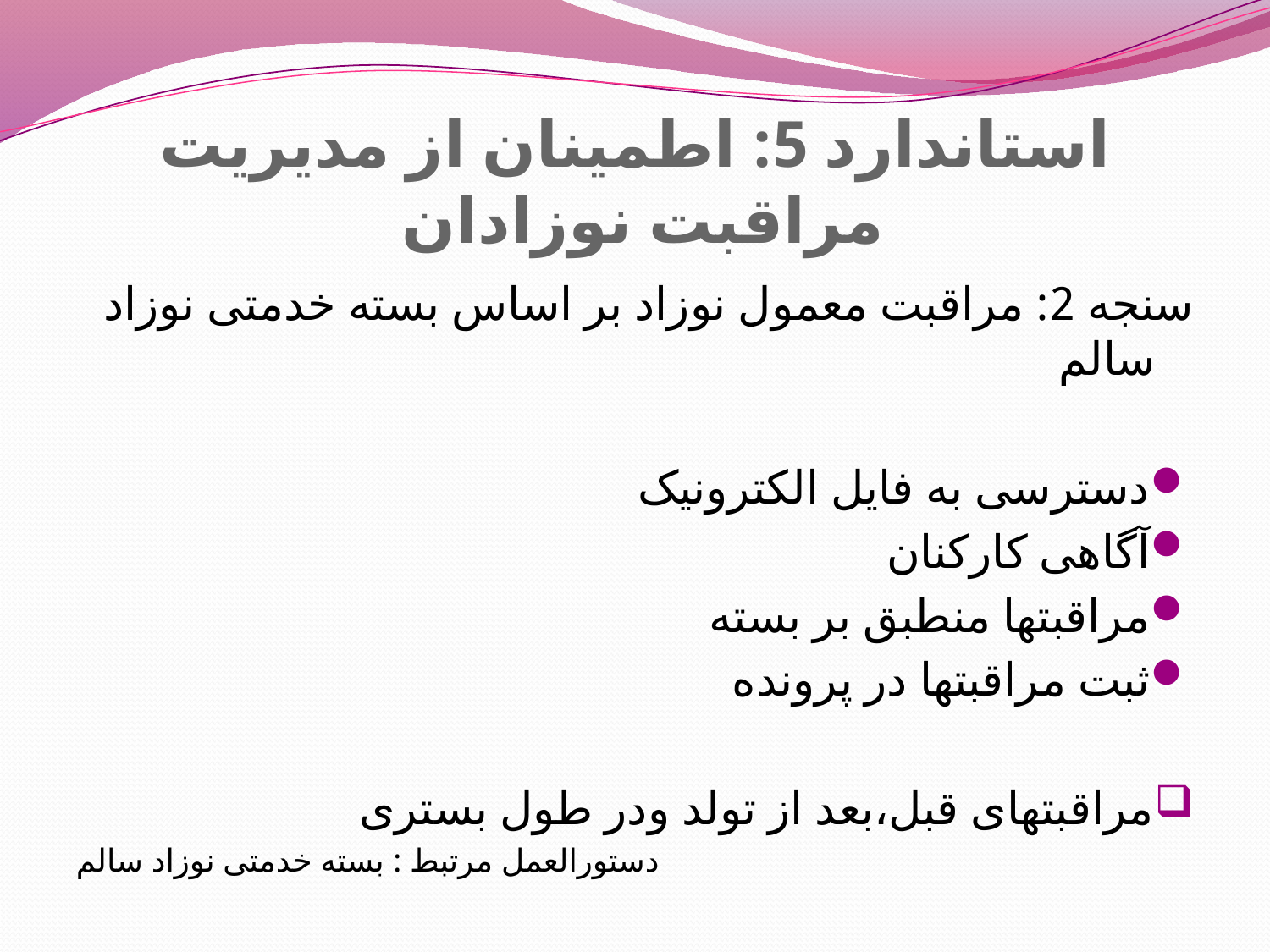

# استاندارد 5: اطمینان از مدیریت مراقبت نوزادان
سنجه 2: مراقبت معمول نوزاد بر اساس بسته خدمتی نوزاد سالم

دسترسی به فایل الکترونیک
آگاهی کارکنان
مراقبتها منطبق بر بسته
ثبت مراقبتها در پرونده

مراقبتهای قبل،بعد از تولد ودر طول بستری
دستورالعمل مرتبط : بسته خدمتی نوزاد سالم